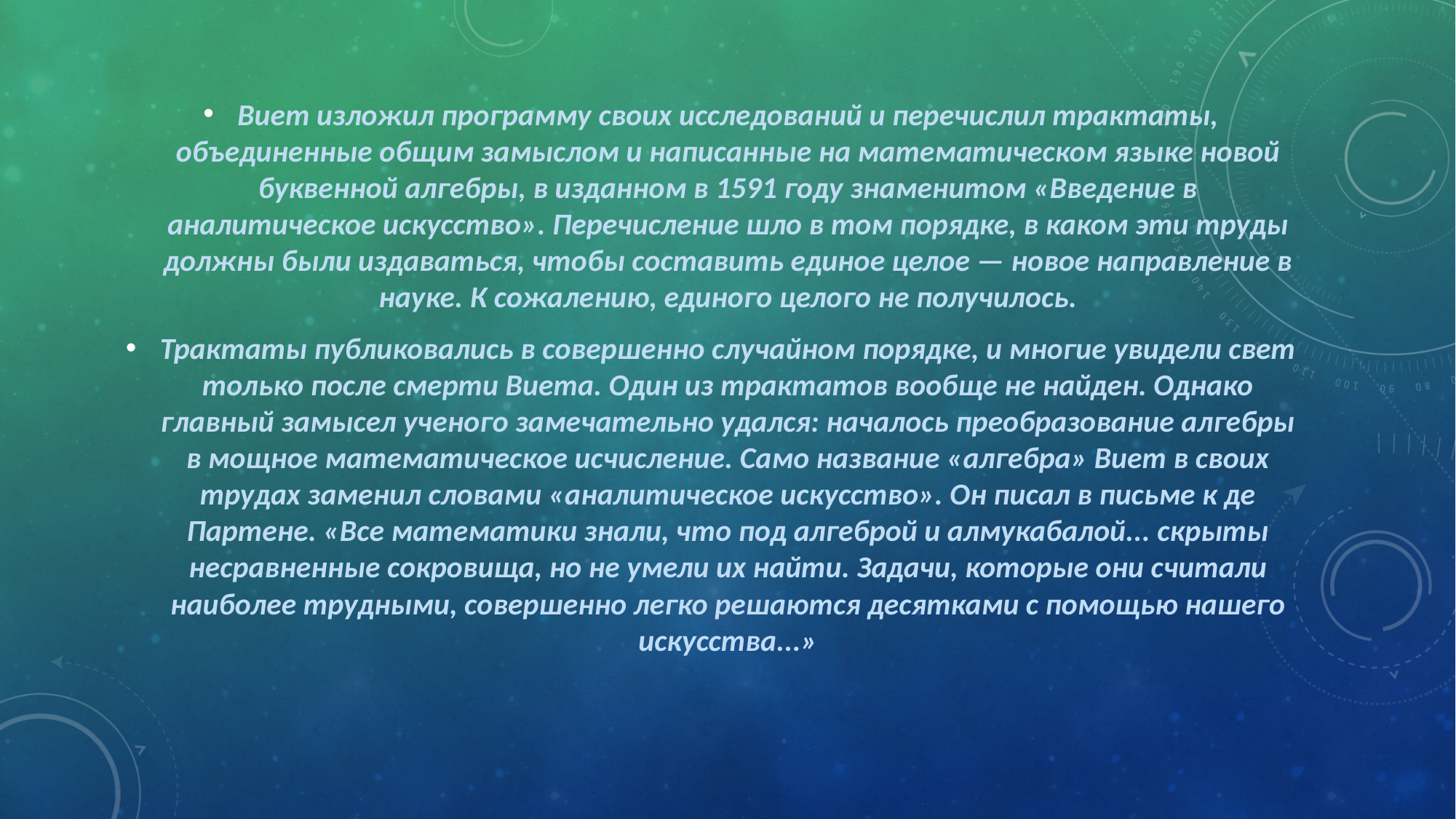

Виет изложил программу своих исследований и перечислил трактаты, объединенные общим замыслом и написанные на математическом языке новой буквенной алгебры, в изданном в 1591 году знаменитом «Введение в аналитическое искусство». Перечисление шло в том порядке, в каком эти труды должны были издаваться, чтобы составить единое целое — новое направление в науке. К сожалению, единого целого не получилось.
Трактаты публиковались в совершенно случайном порядке, и многие увидели свет только после смерти Виета. Один из трактатов вообще не найден. Однако главный замысел ученого замечательно удался: началось преобразование алгебры в мощное математическое исчисление. Само название «алгебра» Виет в своих трудах заменил словами «аналитическое искусство». Он писал в письме к де Партене. «Все математики знали, что под алгеброй и алмукабалой... скрыты несравненные сокровища, но не умели их найти. Задачи, которые они считали наиболее трудными, совершенно легко решаются десятками с помощью нашего искусства...»